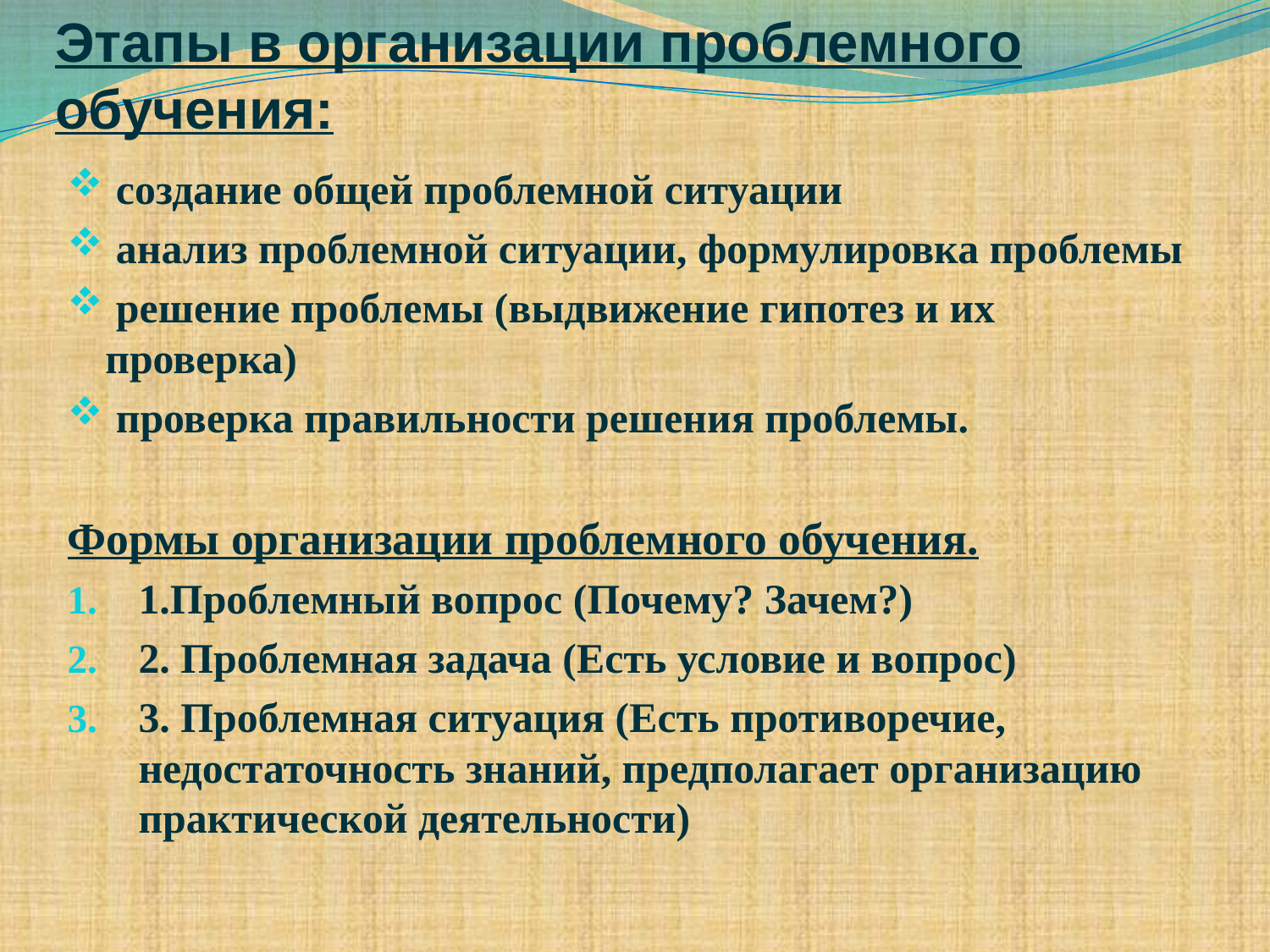

# Этапы в организации проблемного обучения:
 создание общей проблемной ситуации
 анализ проблемной ситуации, формулировка проблемы
 решение проблемы (выдвижение гипотез и их проверка)
 проверка правильности решения проблемы.

Формы организации проблемного обучения.
1.Проблемный вопрос (Почему? Зачем?)
2. Проблемная задача (Есть условие и вопрос)
3. Проблемная ситуация (Есть противоречие, недостаточность знаний, предполагает организацию практической деятельности)